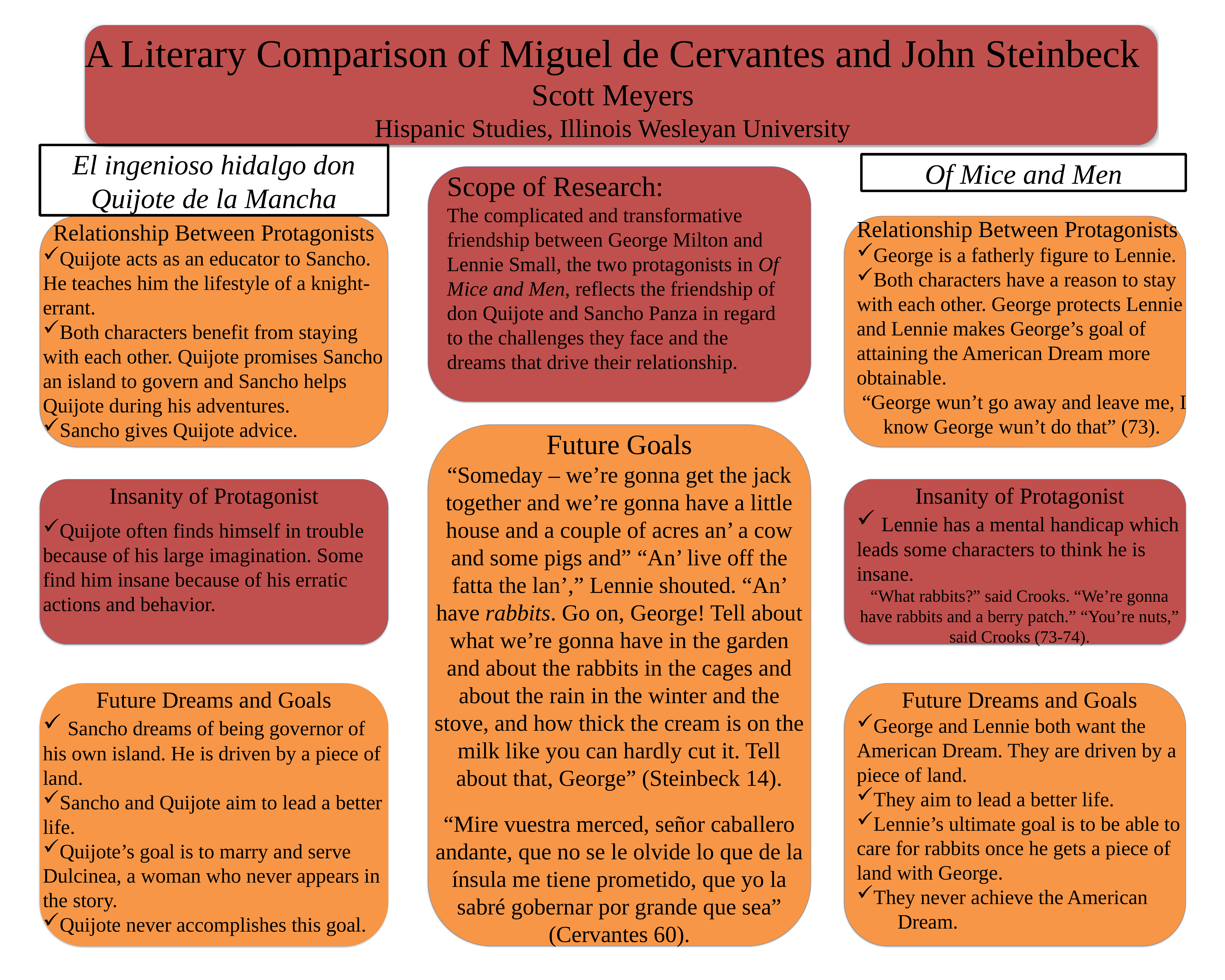

A Literary Comparison of Miguel de Cervantes and John Steinbeck
Scott Meyers
Hispanic Studies, Illinois Wesleyan University
El ingenioso hidalgo don Quijote de la Mancha
Of Mice and Men

Scope of Research:                The complicated and transformative friendship between George Milton and Lennie Small, the two protagonists in Of Mice and Men, reflects the friendship of  don Quijote and Sancho Panza in regard to the challenges they face and the dreams that drive their relationship.
Relationship Between Protagonists
George is a fatherly figure to Lennie.
Both characters have a reason to stay with each other. George protects Lennie and Lennie makes George’s goal of attaining the American Dream more obtainable.
“George wun’t go away and leave me, I know George wun’t do that” (73).

Relationship Between Protagonists
Quijote acts as an educator to Sancho. He teaches him the lifestyle of a knight-errant.
Both characters benefit from staying with each other. Quijote promises Sancho an island to govern and Sancho helps Quijote during his adventures.
Sancho gives Quijote advice.

Future Goals
“Someday – we’re gonna get the jack together and we’re gonna have a little house and a couple of acres an’ a cow and some pigs and” “An’ live off the fatta the lan’,” Lennie shouted. “An’ have rabbits. Go on, George! Tell about what we’re gonna have in the garden and about the rabbits in the cages and about the rain in the winter and the stove, and how thick the cream is on the milk like you can hardly cut it. Tell about that, George” (Steinbeck 14).

“Mire vuestra merced, señor caballero andante, que no se le olvide lo que de la ínsula me tiene prometido, que yo la sabré gobernar por grande que sea” (Cervantes 60).

Insanity of Protagonist

Insanity of Protagonist
 Lennie has a mental handicap which leads some characters to think he is insane.
“What rabbits?” said Crooks. “We’re gonna have rabbits and a berry patch.” “You’re nuts,” said Crooks (73-74).

Quijote often finds himself in trouble because of his large imagination. Some find him insane because of his erratic actions and behavior.

Future Dreams and Goals
 Sancho dreams of being governor of his own island. He is driven by a piece of land.
Sancho and Quijote aim to lead a better life.
Quijote’s goal is to marry and serve Dulcinea, a woman who never appears in the story.
Quijote never accomplishes this goal.

Future Dreams and Goals
George and Lennie both want the American Dream. They are driven by a piece of land.
They aim to lead a better life.
Lennie’s ultimate goal is to be able to care for rabbits once he gets a piece of land with George.
They never achieve the American               Dream.